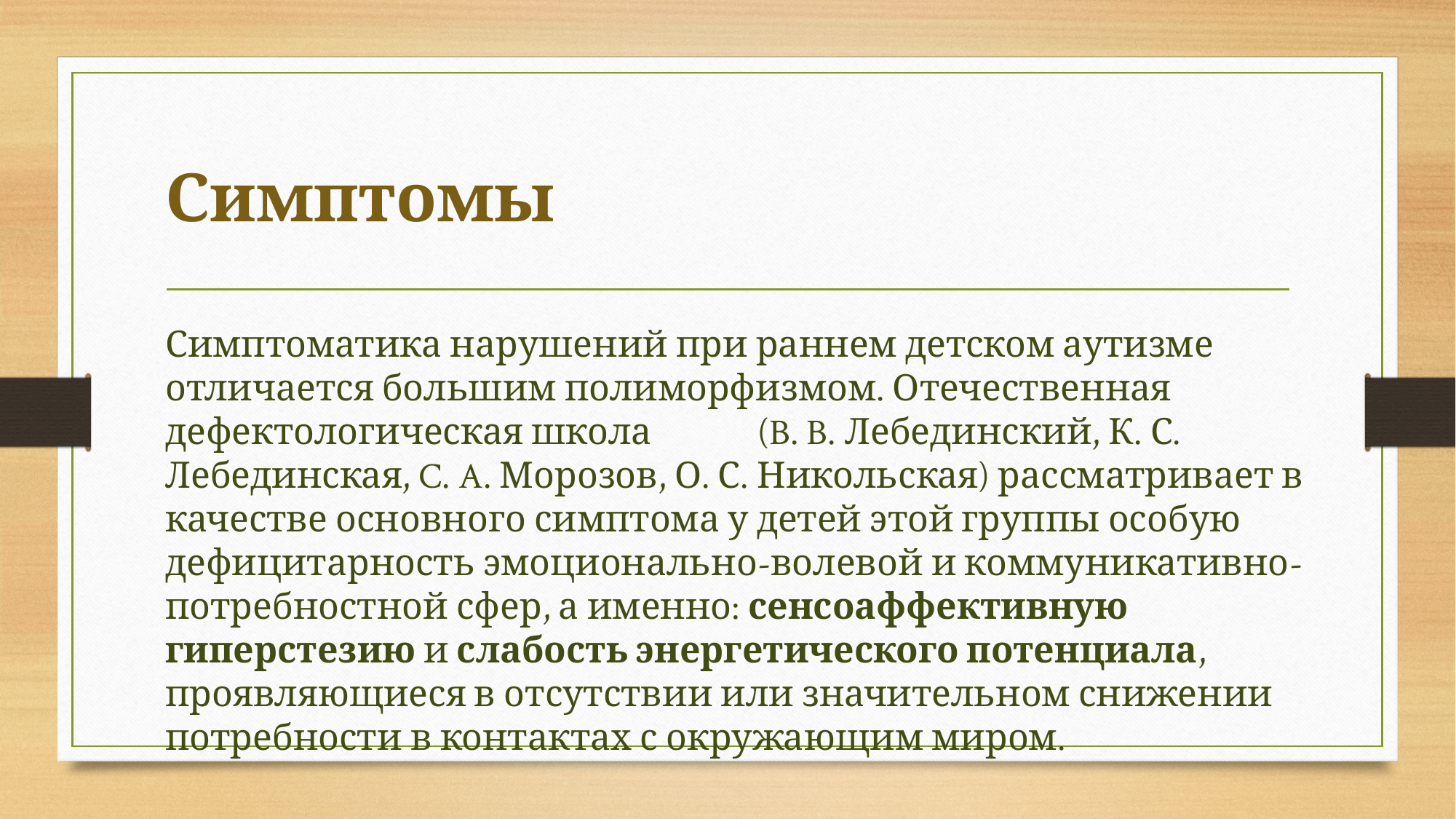

# Симптомы
Симптоматика нарушений при раннем детском аутизме отличается большим полиморфизмом. Отечественная дефектологическая школа             (B. B. Лебединский, К. С. Лебединская, C. A. Морозов, О. С. Никольская) рассматривает в качестве основного симптома у детей этой группы особую дефицитарность эмоционально-волевой и коммуникативно-потребностной сфер, а именно: сенсоаффективную гиперстезию и слабость энергетического потенциала, проявляющиеся в отсутствии или значительном снижении потребности в контактах с окружающим миром.